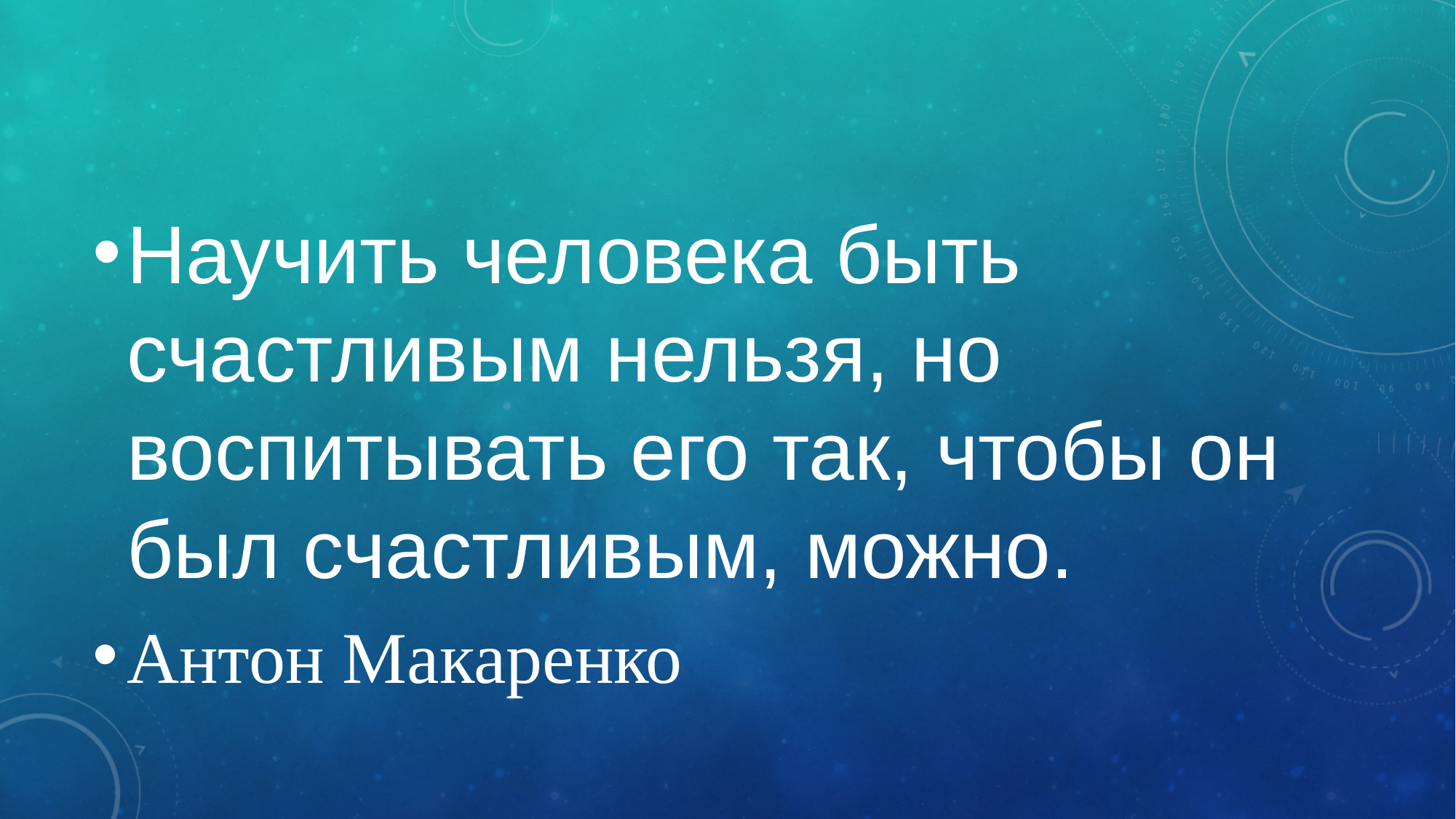

#
Научить человека быть счастливым нельзя, но воспитывать его так, чтобы он был счастливым, можно.
Антон Макаренко